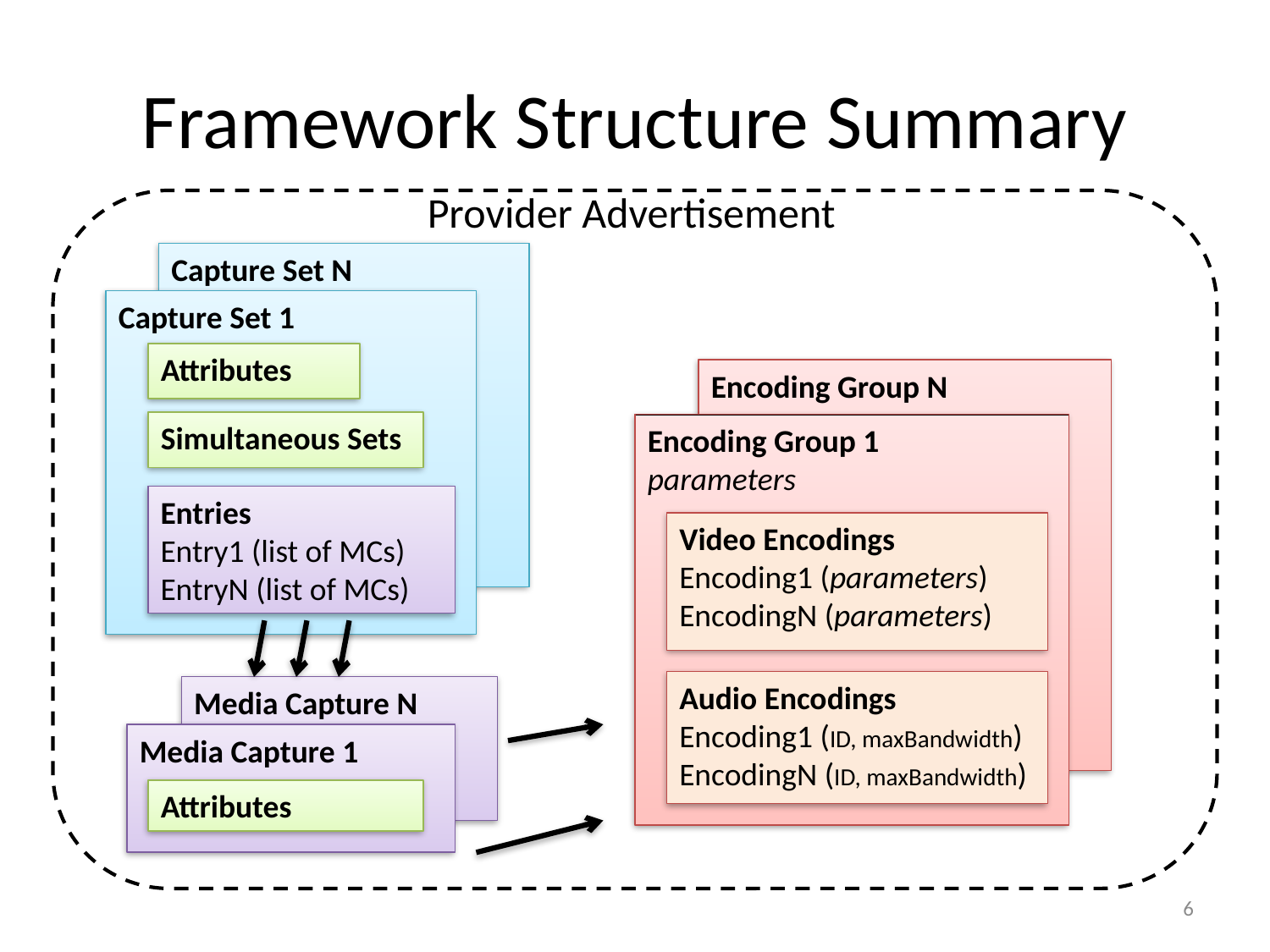

# Framework Structure Summary
Provider Advertisement

Capture Set N

Capture Set 1

Attributes
Encoding Group N

Simultaneous Sets
Encoding Group 1
parameters
Entries
Entry1 (list of MCs)
EntryN (list of MCs)
Video Encodings
Encoding1 (parameters)
EncodingN (parameters)
Audio Encodings
Encoding1 (ID, maxBandwidth)
EncodingN (ID, maxBandwidth)

Media Capture N
Media Capture 1
Attributes
6